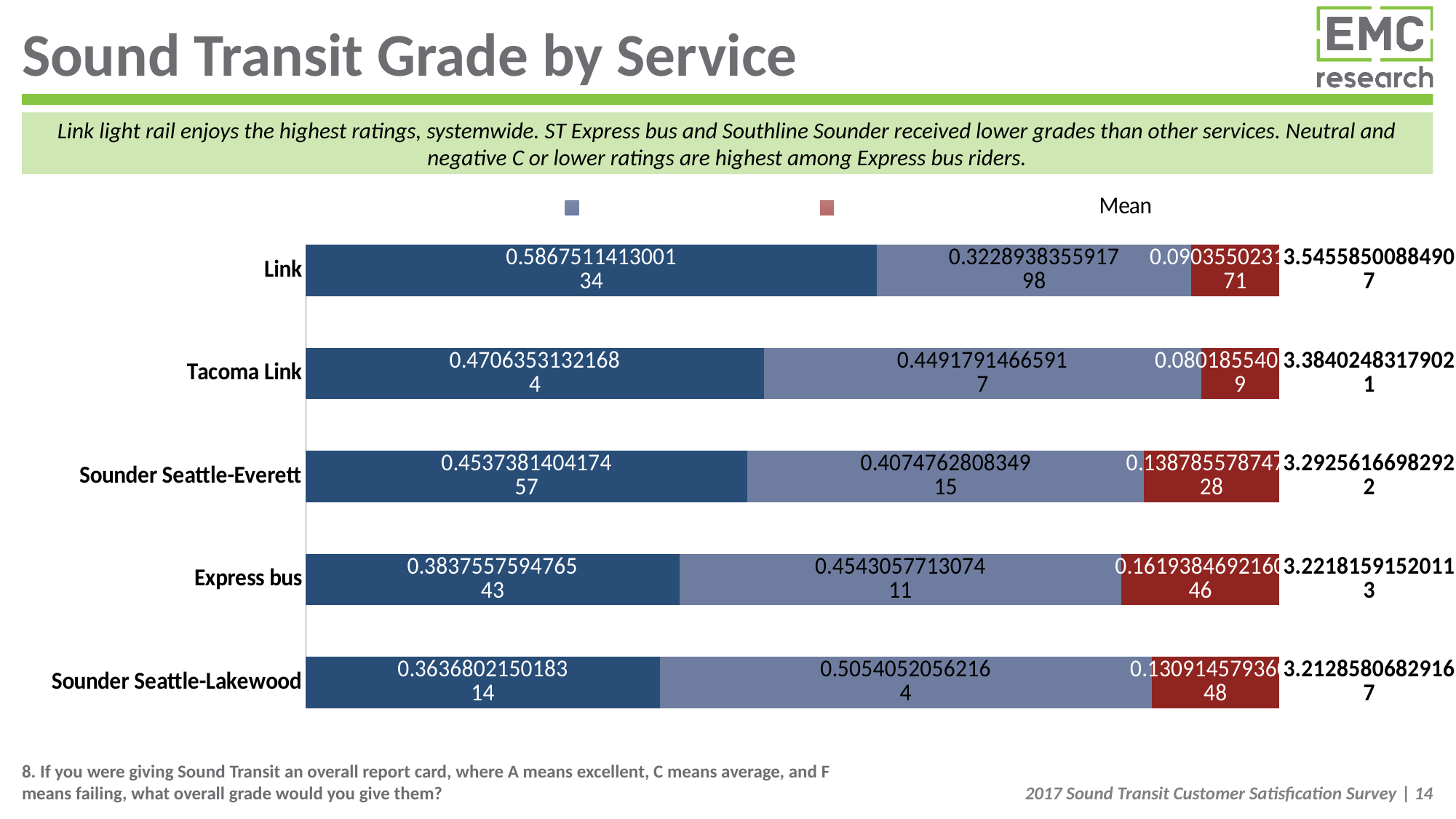

# Sound Transit Grade by Service
Link light rail enjoys the highest ratings, systemwide. ST Express bus and Southline Sounder received lower grades than other services. Neutral and negative C or lower ratings are highest among Express bus riders.

### Chart

| Category | A |   | B |    | C or lower/Don't know | Mean |
|---|---|---|---|---|---|---|
| Link | 0.586751141300134 | None | 0.322893835591798 | None | 0.09035502310807095 | 3.545585008849074 |
|  | None | None | None | None | None | None |
| Tacoma Link | 0.4706353132168403 | None | 0.4491791466591701 | None | 0.08018554012398998 | 3.384024831790214 |
|  | None | None | None | None | None | None |
| Sounder Seattle-Everett | 0.4537381404174573 | None | 0.4074762808349147 | None | 0.138785578747628 | 3.292561669829222 |
|  | None | None | None | None | None | None |
| Express bus | 0.383755759476543 | None | 0.4543057713074106 | None | 0.16193846921604624 | 3.221815915201129 |
|  | None | None | None | None | None | None |
| Sounder Seattle-Lakewood | 0.36368021501831427 | None | 0.50540520562164 | None | 0.13091457936004836 | 3.2128580682916654 |
8. If you were giving Sound Transit an overall report card, where A means excellent, C means average, and F means failing, what overall grade would you give them?